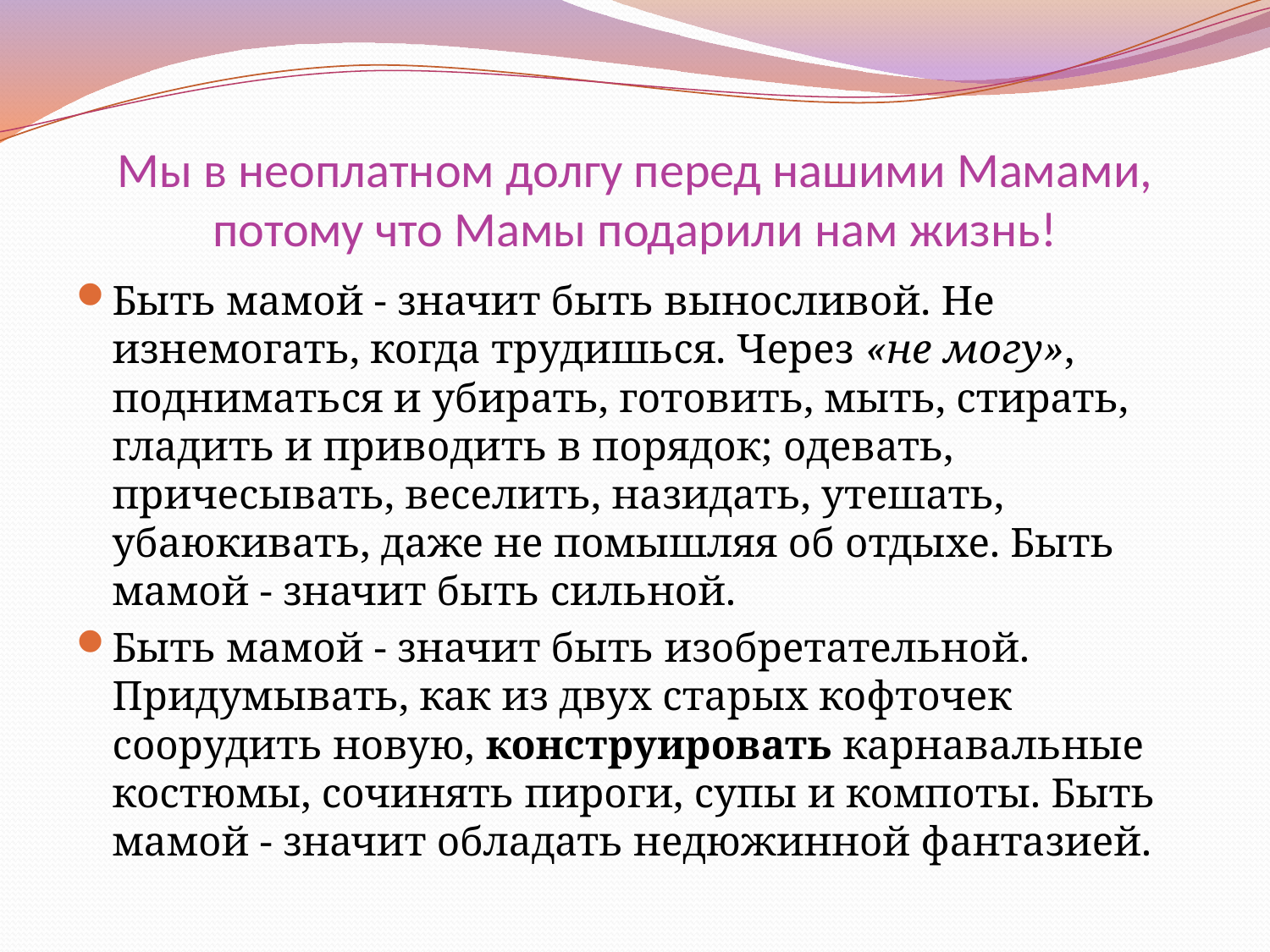

# Мы в неоплатном долгу перед нашими Мамами, потому что Мамы подарили нам жизнь!
Быть мамой - значит быть выносливой. Не изнемогать, когда трудишься. Через «не могу», подниматься и убирать, готовить, мыть, стирать, гладить и приводить в порядок; одевать, причесывать, веселить, назидать, утешать, убаюкивать, даже не помышляя об отдыхе. Быть мамой - значит быть сильной.
Быть мамой - значит быть изобретательной. Придумывать, как из двух старых кофточек соорудить новую, конструировать карнавальные костюмы, сочинять пироги, супы и компоты. Быть мамой - значит обладать недюжинной фантазией.